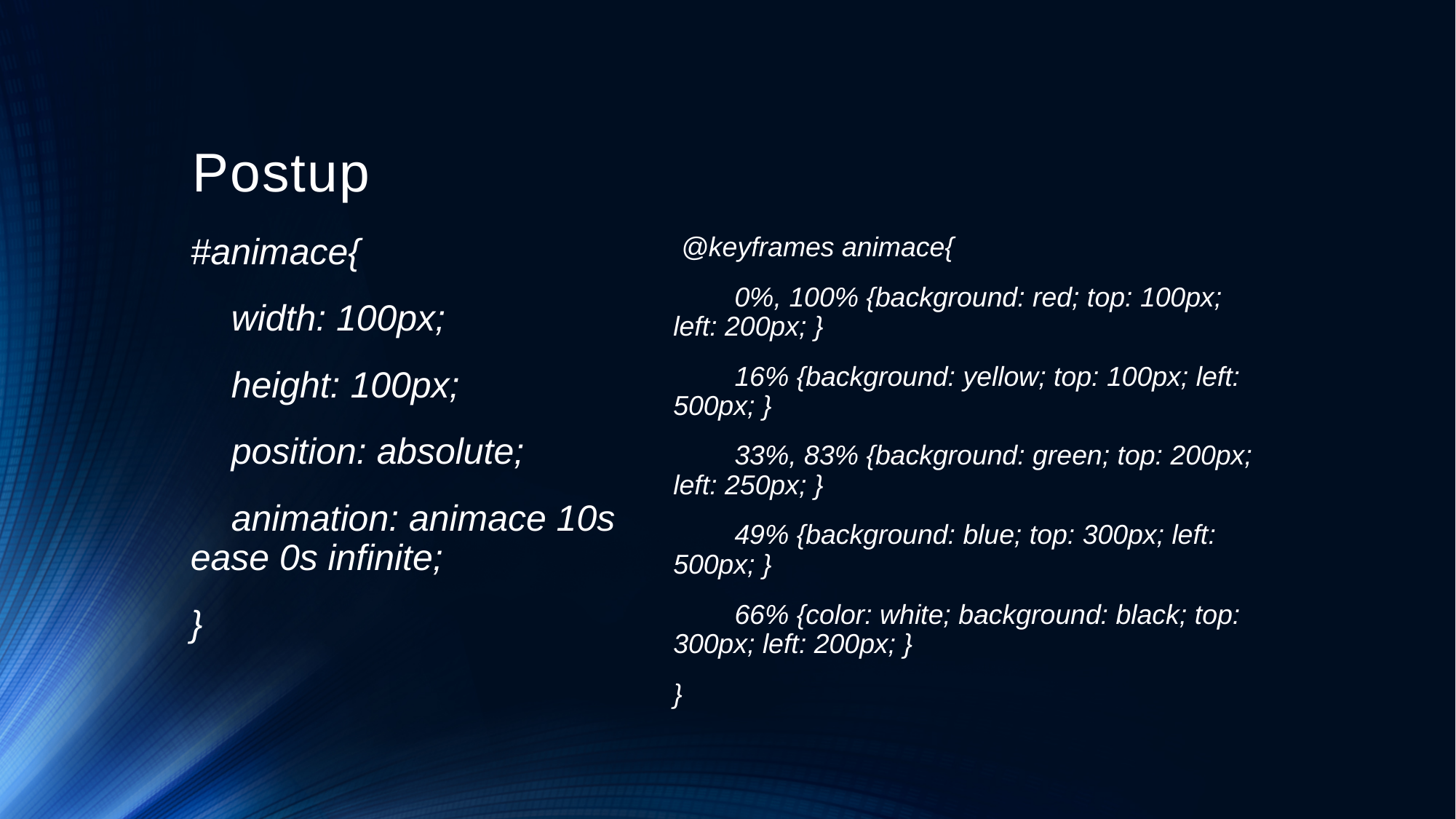

# Postup
#animace{
    width: 100px;
    height: 100px;
    position: absolute;
    animation: animace 10s ease 0s infinite;
}

 @keyframes animace{
        0%, 100% {background: red; top: 100px; left: 200px; }
        16% {background: yellow; top: 100px; left: 500px; }
        33%, 83% {background: green; top: 200px; left: 250px; }
        49% {background: blue; top: 300px; left: 500px; }
        66% {color: white; background: black; top: 300px; left: 200px; }
}